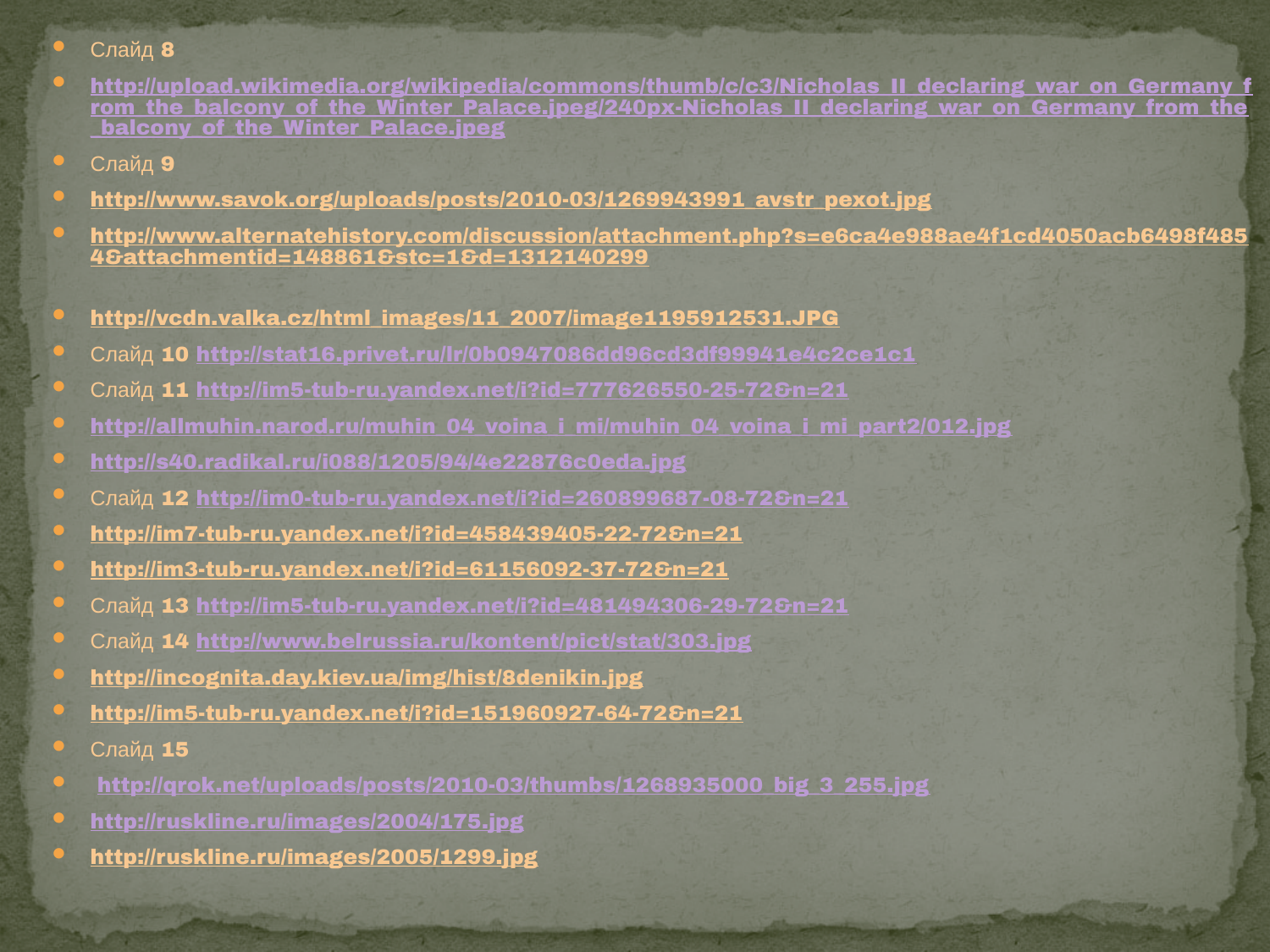

Слайд 8
http://upload.wikimedia.org/wikipedia/commons/thumb/c/c3/Nicholas_II_declaring_war_on_Germany_from_the_balcony_of_the_Winter_Palace.jpeg/240px-Nicholas_II_declaring_war_on_Germany_from_the_balcony_of_the_Winter_Palace.jpeg
Слайд 9
http://www.savok.org/uploads/posts/2010-03/1269943991_avstr_pexot.jpg
http://www.alternatehistory.com/discussion/attachment.php?s=e6ca4e988ae4f1cd4050acb6498f4854&attachmentid=148861&stc=1&d=1312140299
http://vcdn.valka.cz/html_images/11_2007/image1195912531.JPG
Слайд 10 http://stat16.privet.ru/lr/0b0947086dd96cd3df99941e4c2ce1c1
Слайд 11 http://im5-tub-ru.yandex.net/i?id=777626550-25-72&n=21
http://allmuhin.narod.ru/muhin_04_voina_i_mi/muhin_04_voina_i_mi_part2/012.jpg
http://s40.radikal.ru/i088/1205/94/4e22876c0eda.jpg
Слайд 12 http://im0-tub-ru.yandex.net/i?id=260899687-08-72&n=21
http://im7-tub-ru.yandex.net/i?id=458439405-22-72&n=21
http://im3-tub-ru.yandex.net/i?id=61156092-37-72&n=21
Слайд 13 http://im5-tub-ru.yandex.net/i?id=481494306-29-72&n=21
Слайд 14 http://www.belrussia.ru/kontent/pict/stat/303.jpg
http://incognita.day.kiev.ua/img/hist/8denikin.jpg
http://im5-tub-ru.yandex.net/i?id=151960927-64-72&n=21
Слайд 15
 http://qrok.net/uploads/posts/2010-03/thumbs/1268935000_big_3_255.jpg
http://ruskline.ru/images/2004/175.jpg
http://ruskline.ru/images/2005/1299.jpg